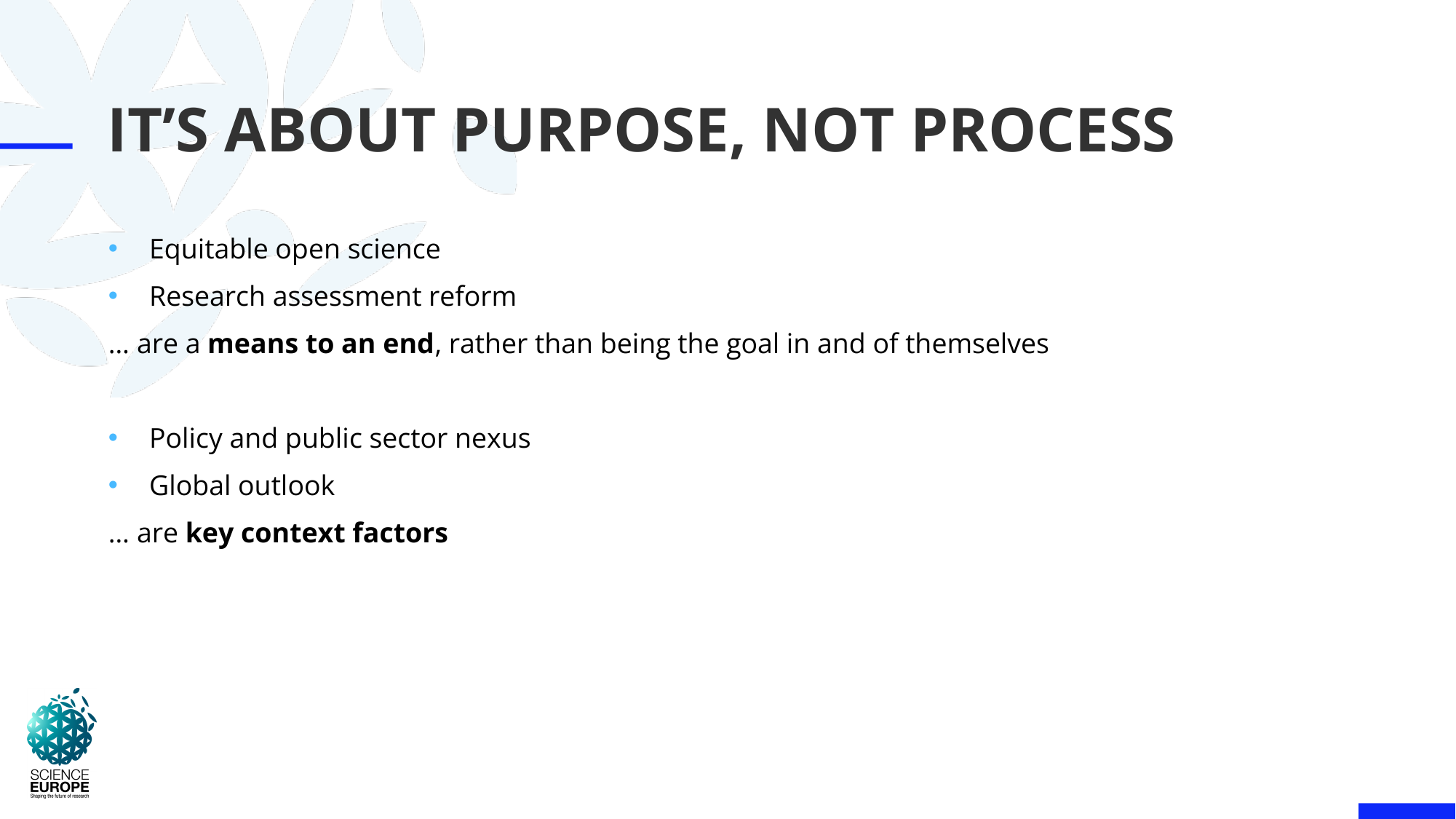

# It’s about purpose, not process
Equitable open science
Research assessment reform
… are a means to an end, rather than being the goal in and of themselves

Policy and public sector nexus
Global outlook
… are key context factors